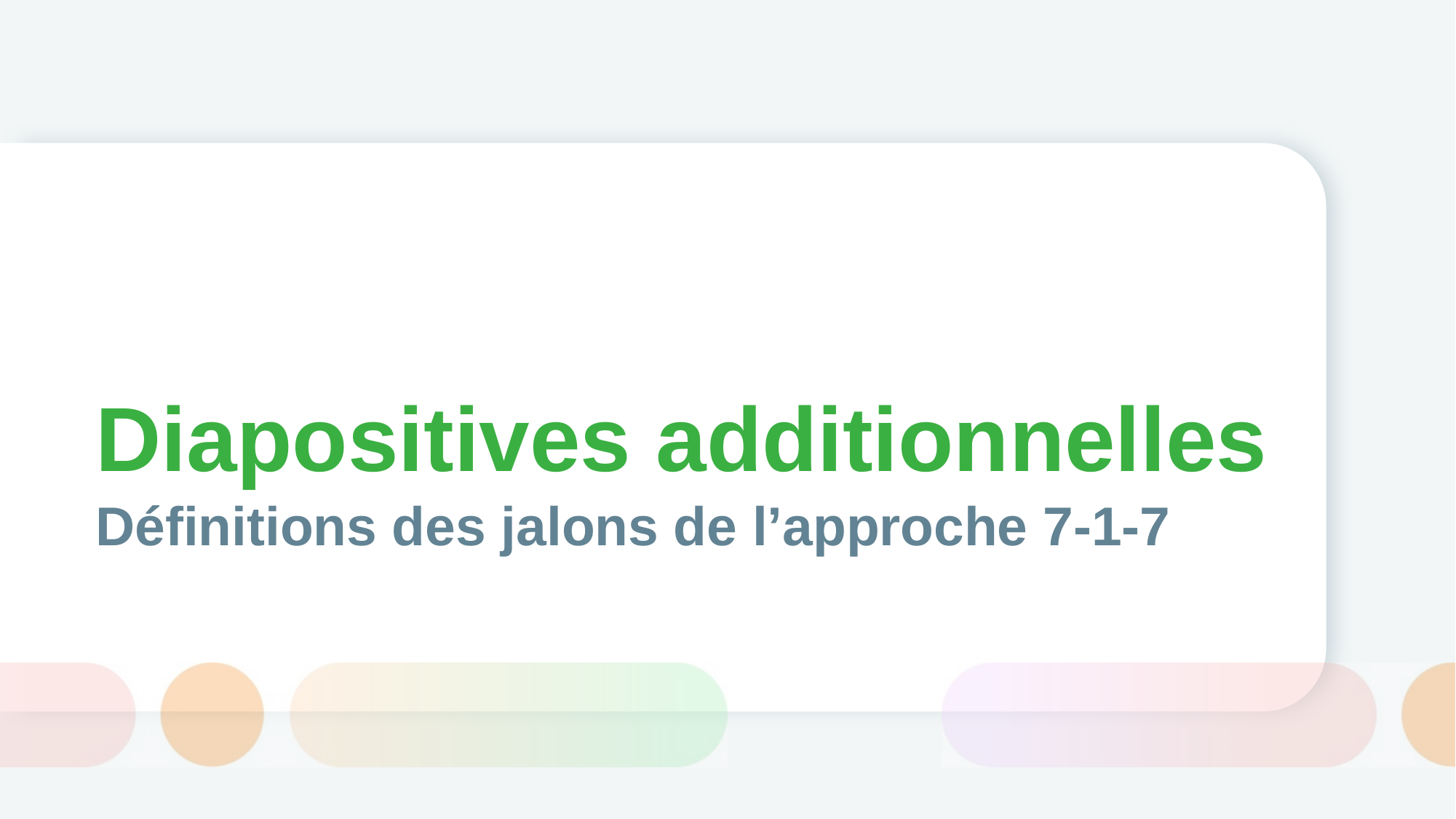

# Diapositives additionnelles
Définitions des jalons de l’approche 7-1-7